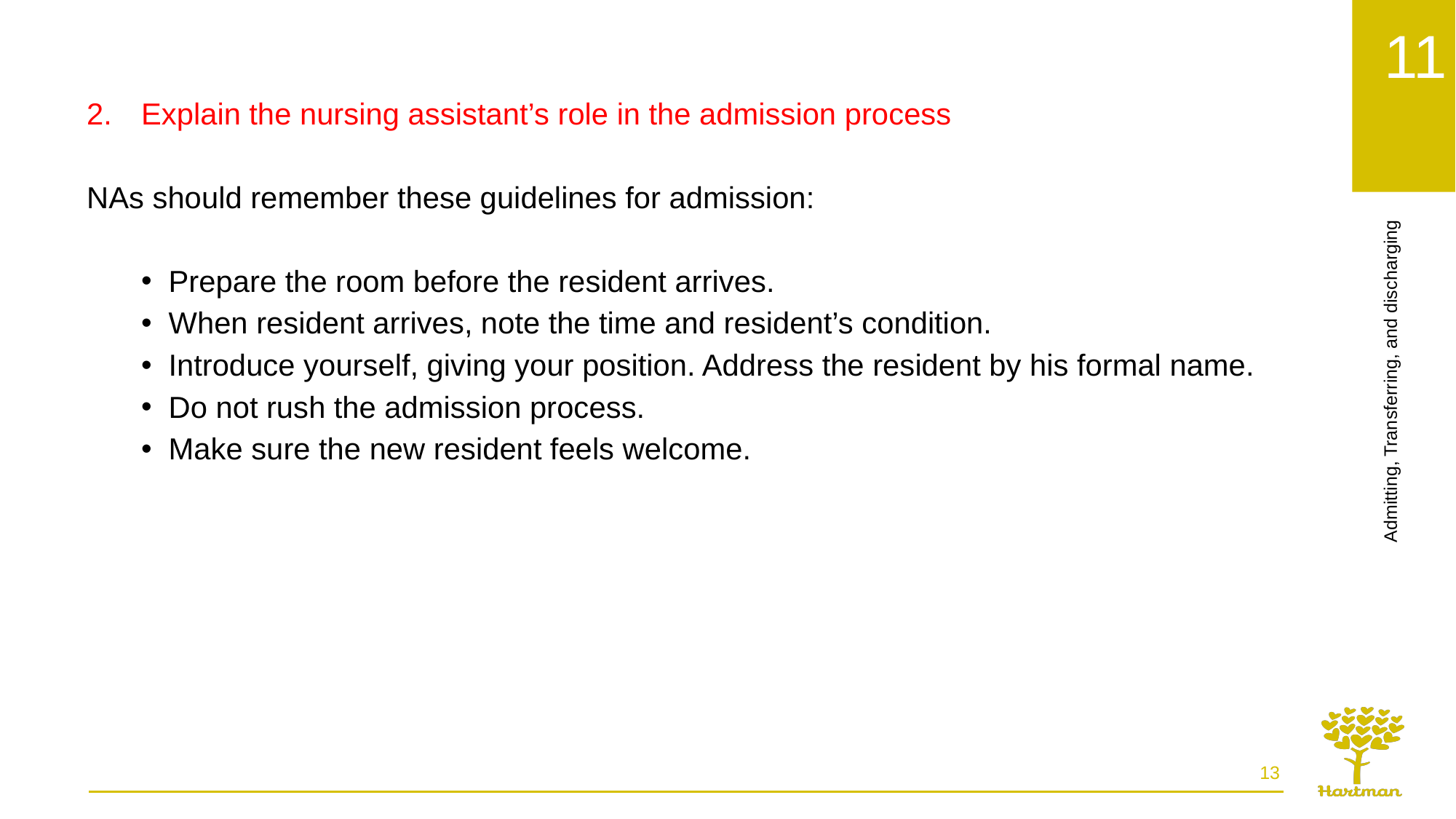

Explain the nursing assistant’s role in the admission process

NAs should remember these guidelines for admission:

Prepare the room before the resident arrives.
When resident arrives, note the time and resident’s condition.
Introduce yourself, giving your position. Address the resident by his formal name.
Do not rush the admission process.
Make sure the new resident feels welcome.

13